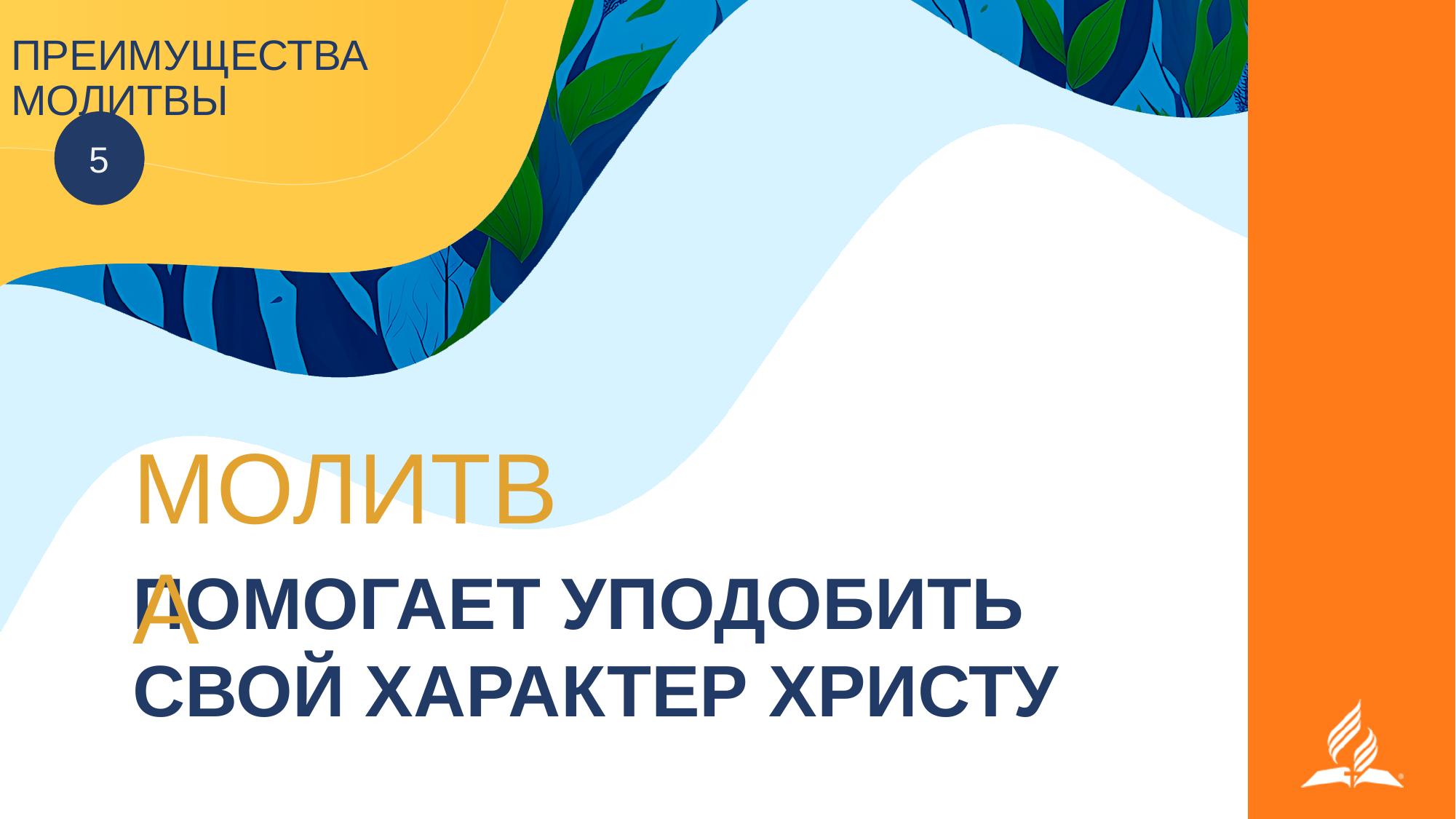

# ПРЕИМУЩЕСТВА МОЛИТВЫ
5
МОЛИТВА
ПОМОГАЕТ УПОДОБИТЬ СВОЙ ХАРАКТЕР ХРИСТУ